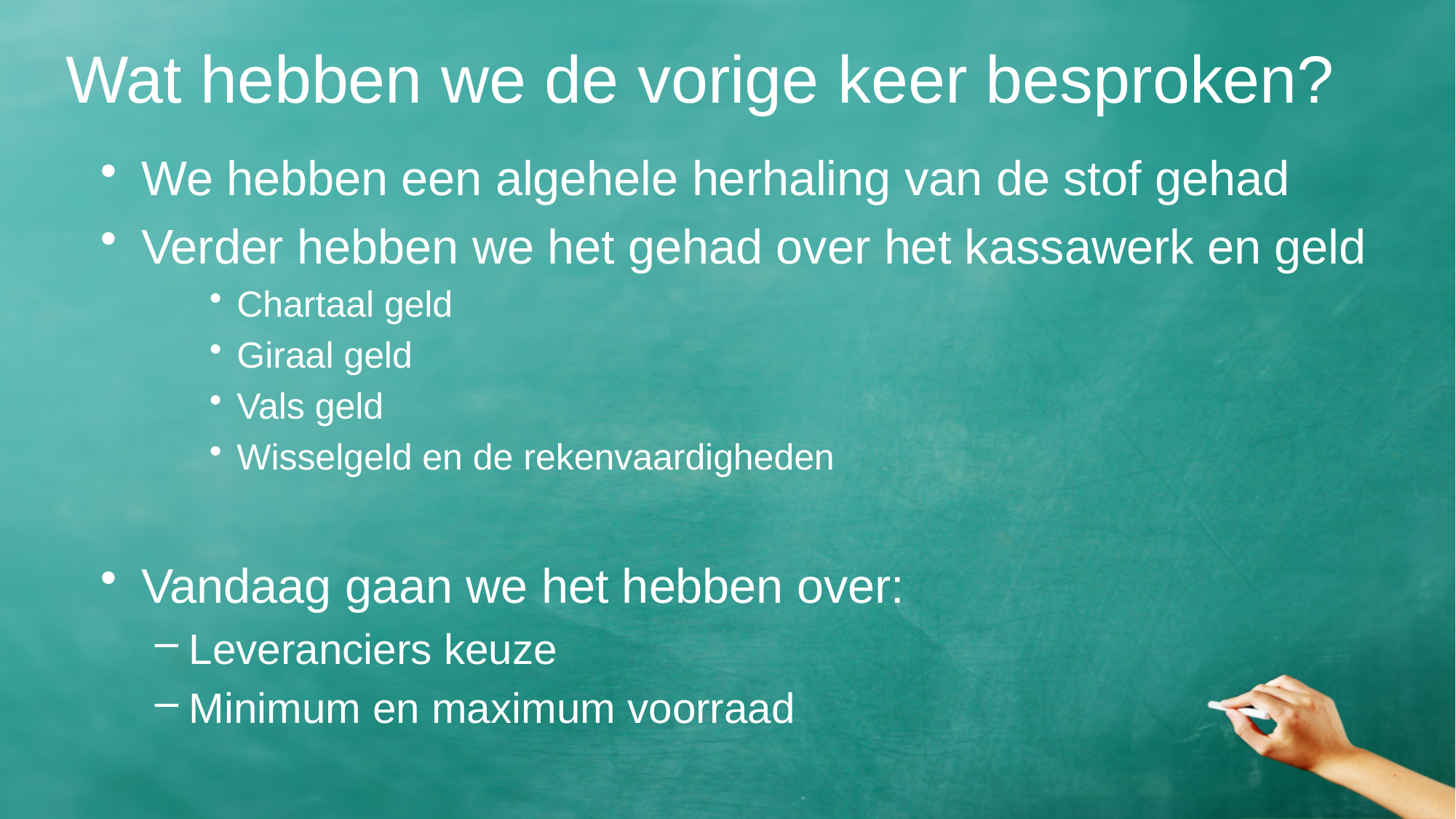

# Wat hebben we de vorige keer besproken?
We hebben een algehele herhaling van de stof gehad
Verder hebben we het gehad over het kassawerk en geld
Chartaal geld
Giraal geld
Vals geld
Wisselgeld en de rekenvaardigheden

Vandaag gaan we het hebben over:
Leveranciers keuze
Minimum en maximum voorraad